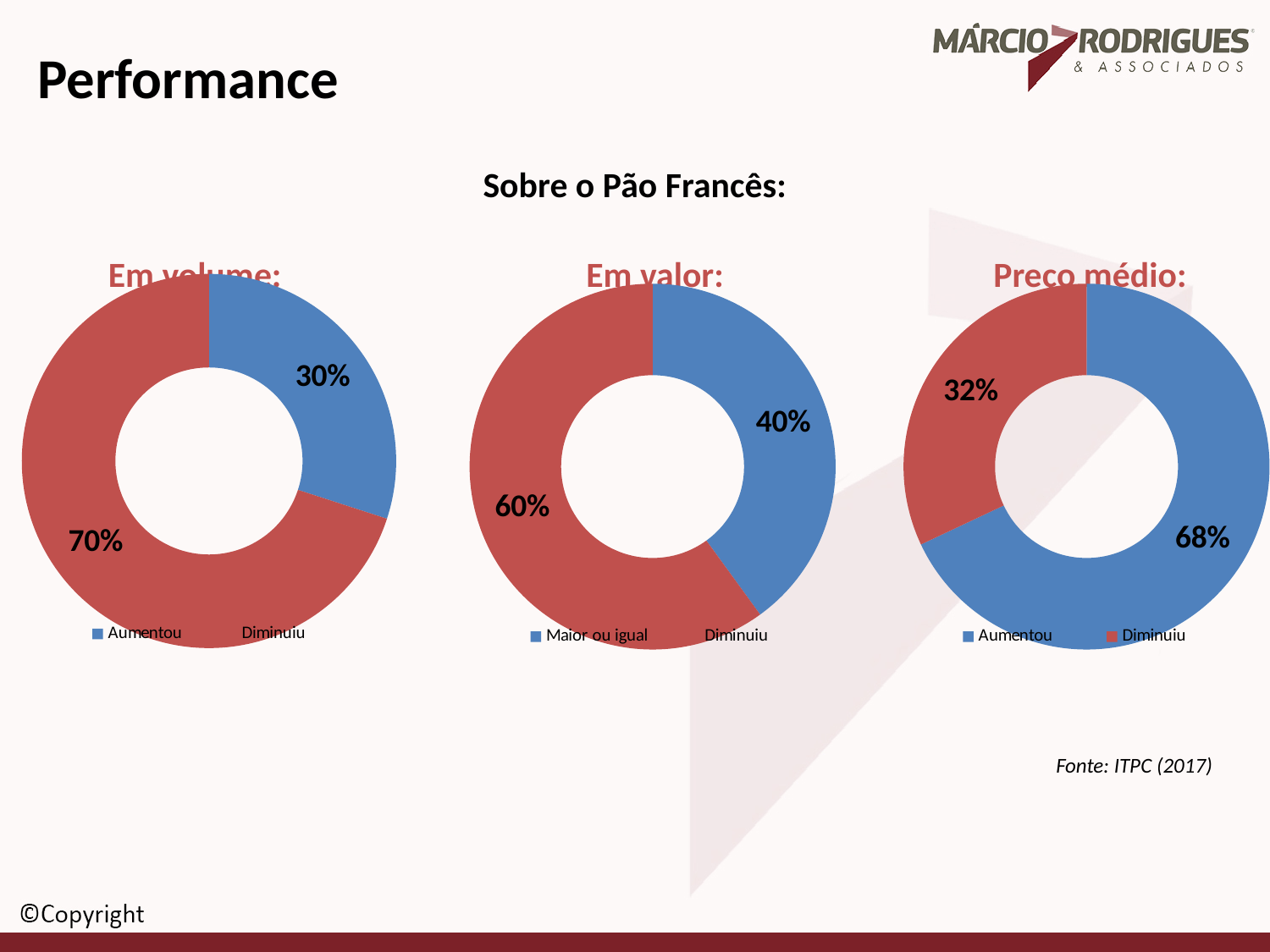

Performance
Sobre o Pão Francês:
Em volume:
Em valor:
Preço médio:

### Chart

| Category |  |
|---|---|
| Aumentou | 0.3 |
| Diminuiu | 0.700000000000001 |

### Chart

| Category |  |
|---|---|
| Maior ou igual | 0.4 |
| Diminuiu | 0.600000000000001 |

### Chart

| Category |  |
|---|---|
| Aumentou | 0.68 |
| Diminuiu | 0.32 |
Fonte: ITPC (2017)